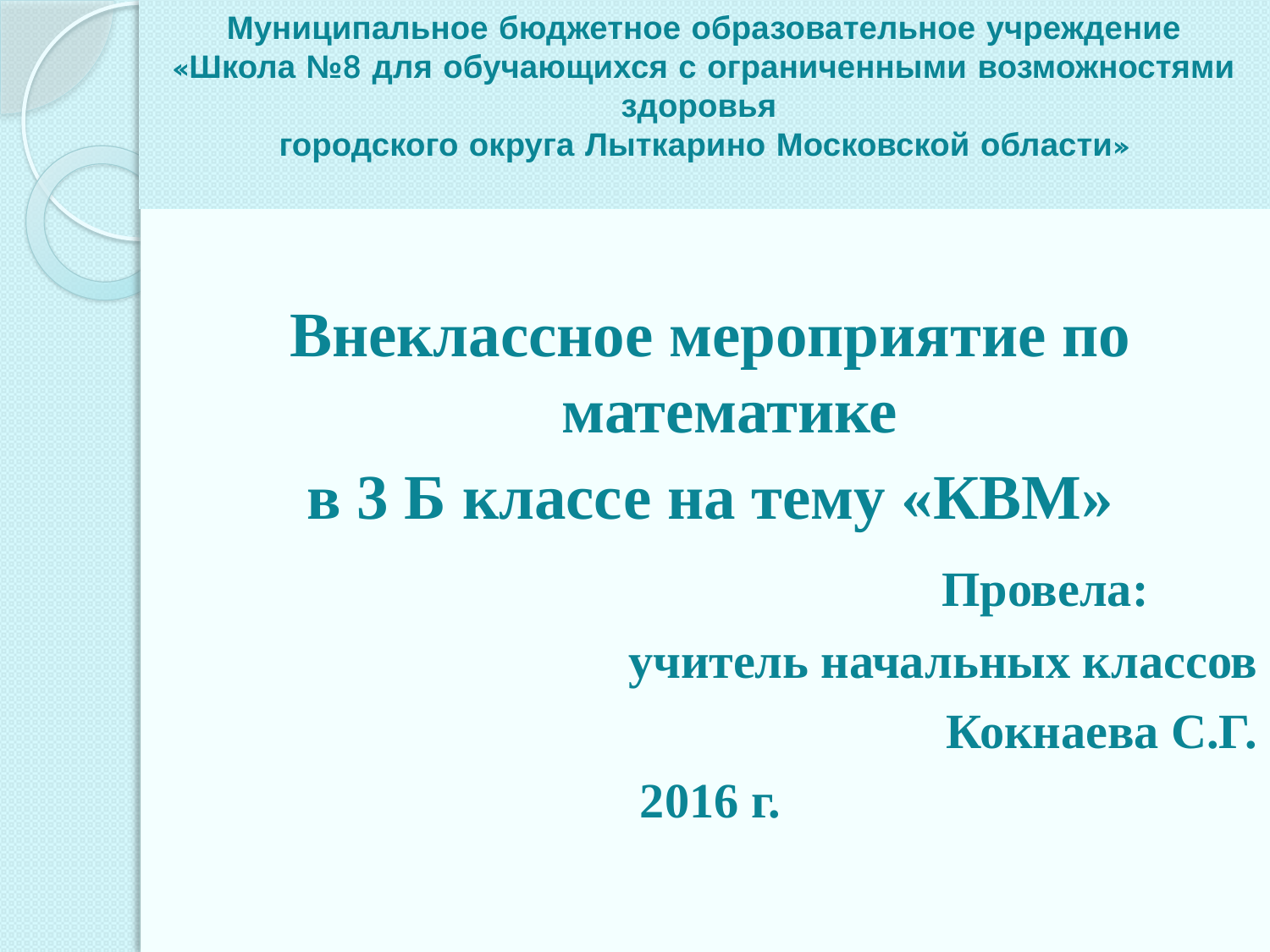

# Муниципальное бюджетное образовательное учреждение «Школа №8 для обучающихся с ограниченными возможностями здоровья городского округа Лыткарино Московской области»

Внеклассное мероприятие по математике
 в 3 Б классе на тему «КВМ»
                                           Провела:
учитель начальных классов
Кокнаева С.Г.
2016 г.